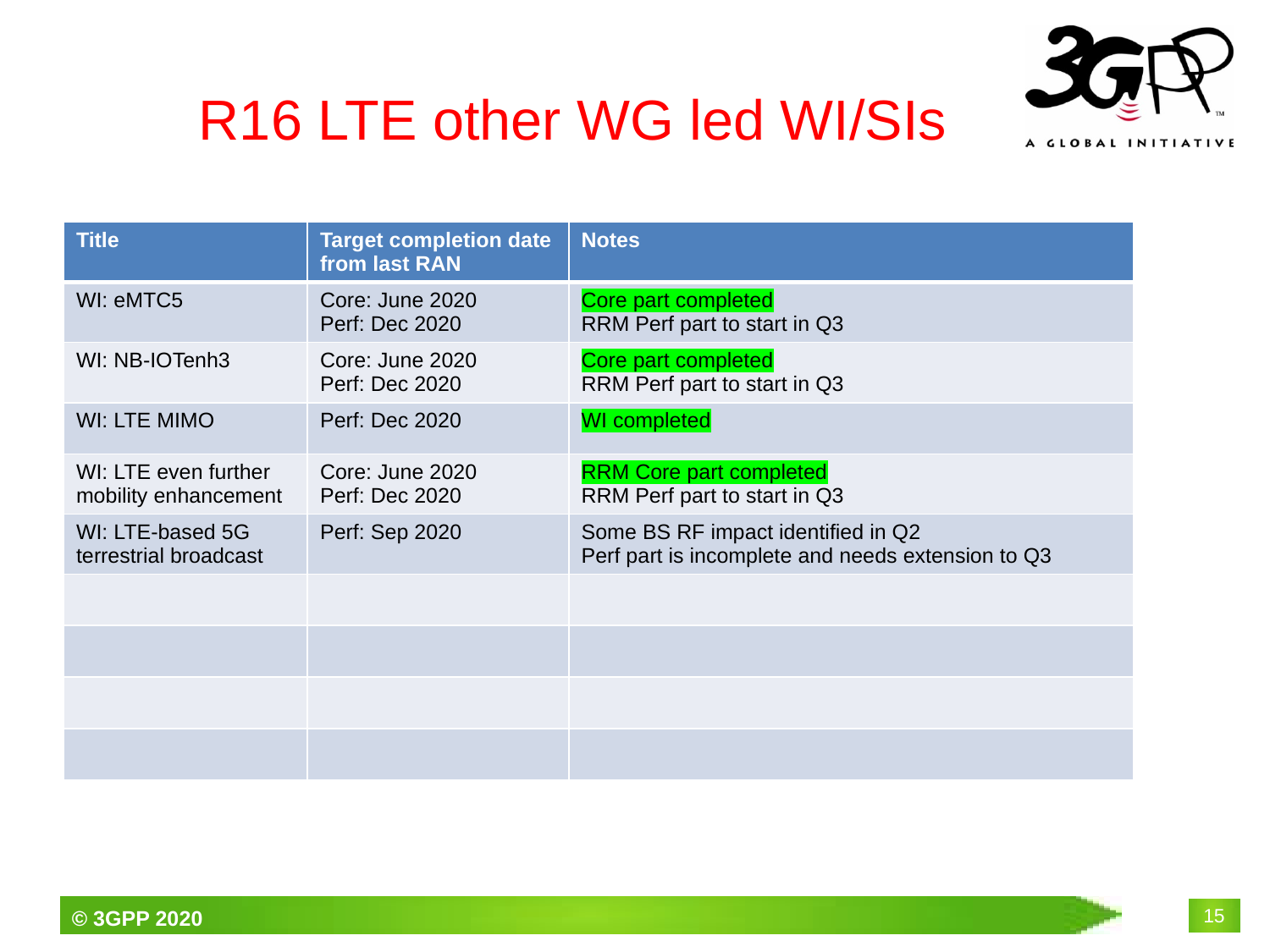

# R16 LTE other WG led WI/SIs
| Title | Target completion date from last RAN | Notes |
| --- | --- | --- |
| WI: eMTC5 | Core: June 2020 Perf: Dec 2020 | Core part completed RRM Perf part to start in Q3 |
| WI: NB-IOTenh3 | Core: June 2020 Perf: Dec 2020 | Core part completed RRM Perf part to start in Q3 |
| WI: LTE MIMO | Perf: Dec 2020 | WI completed |
| WI: LTE even further mobility enhancement | Core: June 2020 Perf: Dec 2020 | RRM Core part completed RRM Perf part to start in Q3 |
| WI: LTE-based 5G terrestrial broadcast | Perf: Sep 2020 | Some BS RF impact identified in Q2 Perf part is incomplete and needs extension to Q3 |
|  |  |  |
|  |  |  |
|  |  |  |
|  |  |  |
15